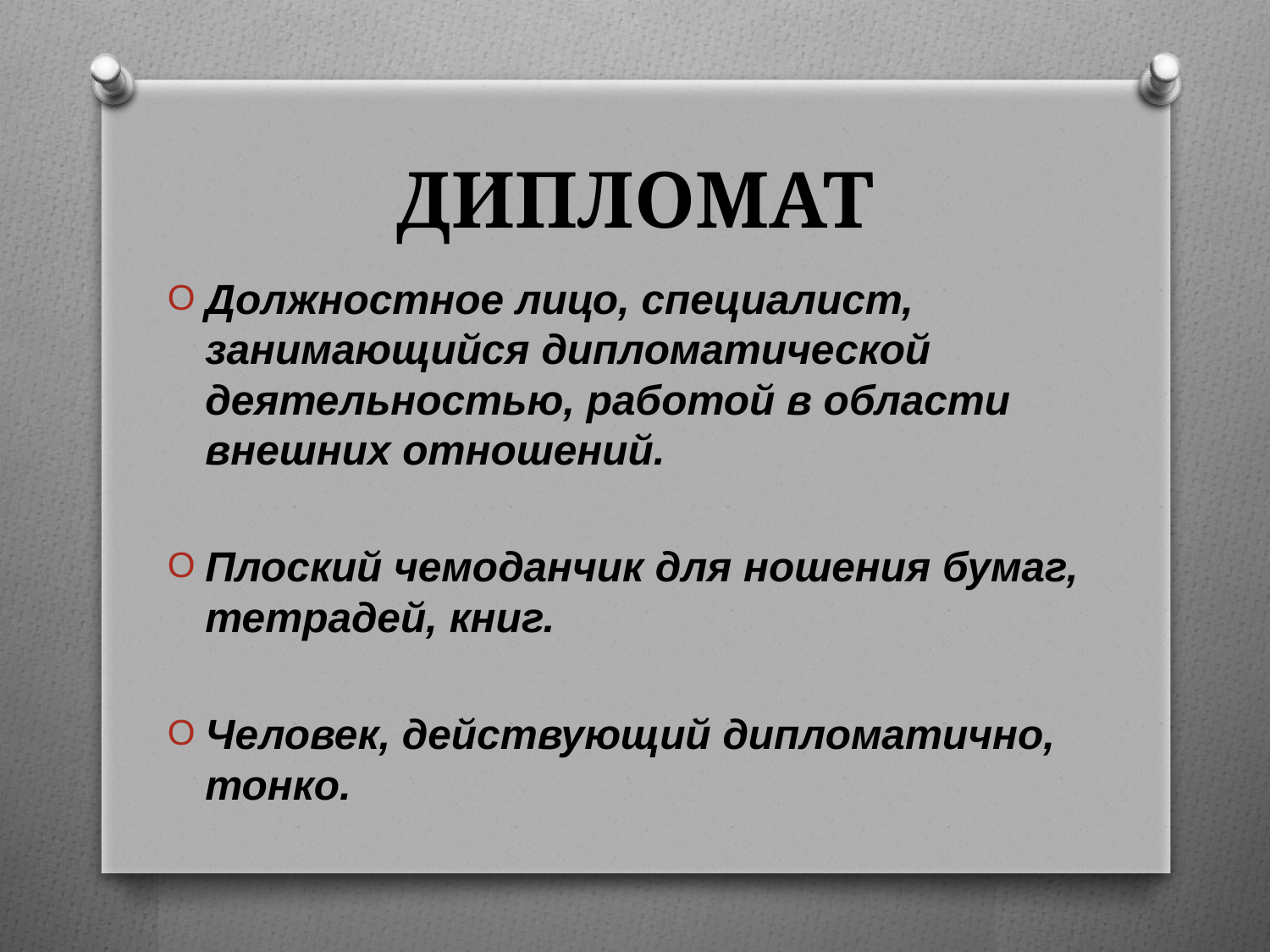

# ДИПЛОМАТ
Должностное лицо, специалист, занимающийся дипломатической деятельностью, работой в области внешних отношений.

Плоский чемоданчик для ношения бумаг, тетрадей, книг.

Человек, действующий дипломатично, тонко.